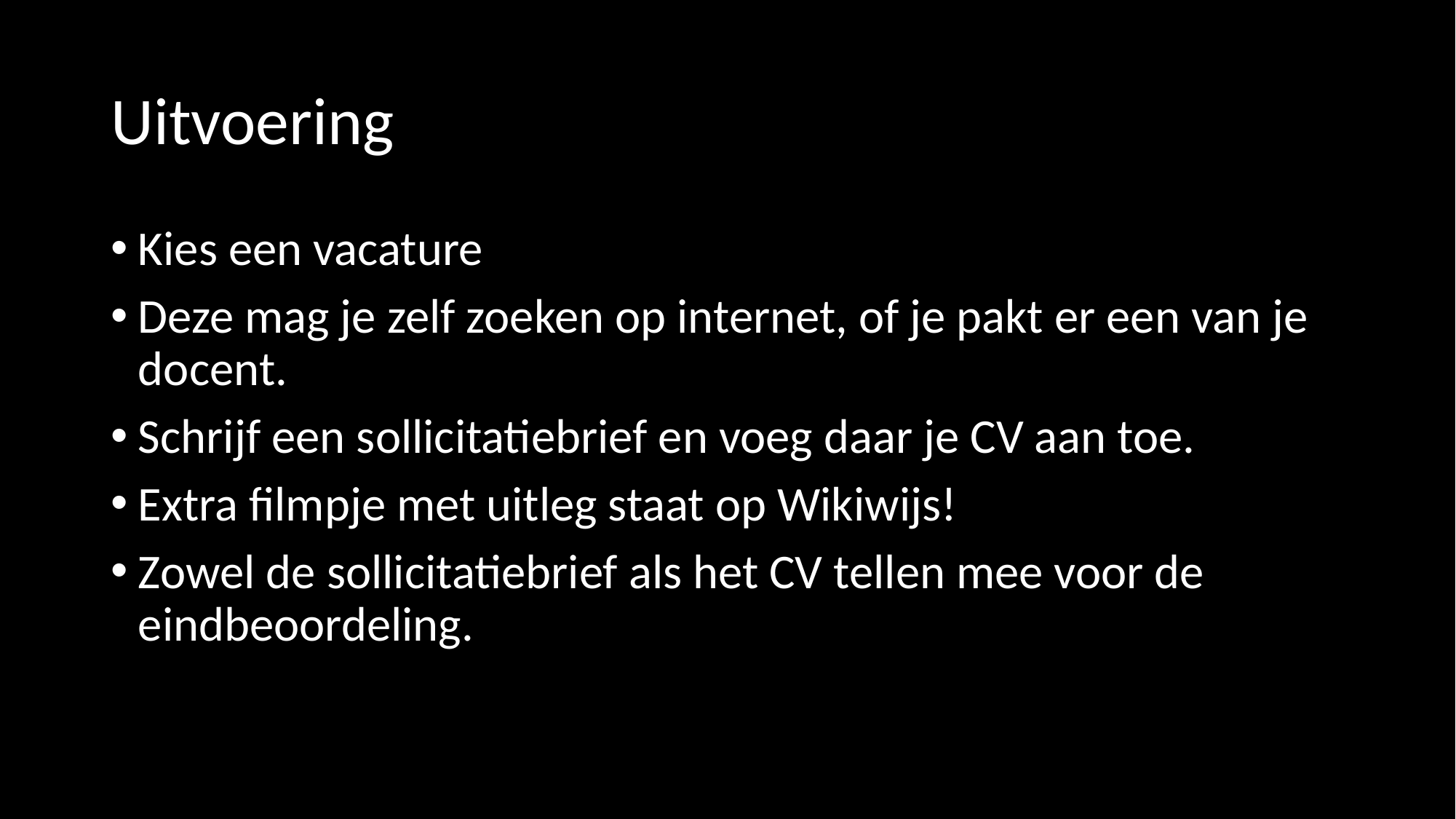

# Uitvoering
Kies een vacature
Deze mag je zelf zoeken op internet, of je pakt er een van je docent.
Schrijf een sollicitatiebrief en voeg daar je CV aan toe.
Extra filmpje met uitleg staat op Wikiwijs!
Zowel de sollicitatiebrief als het CV tellen mee voor de eindbeoordeling.